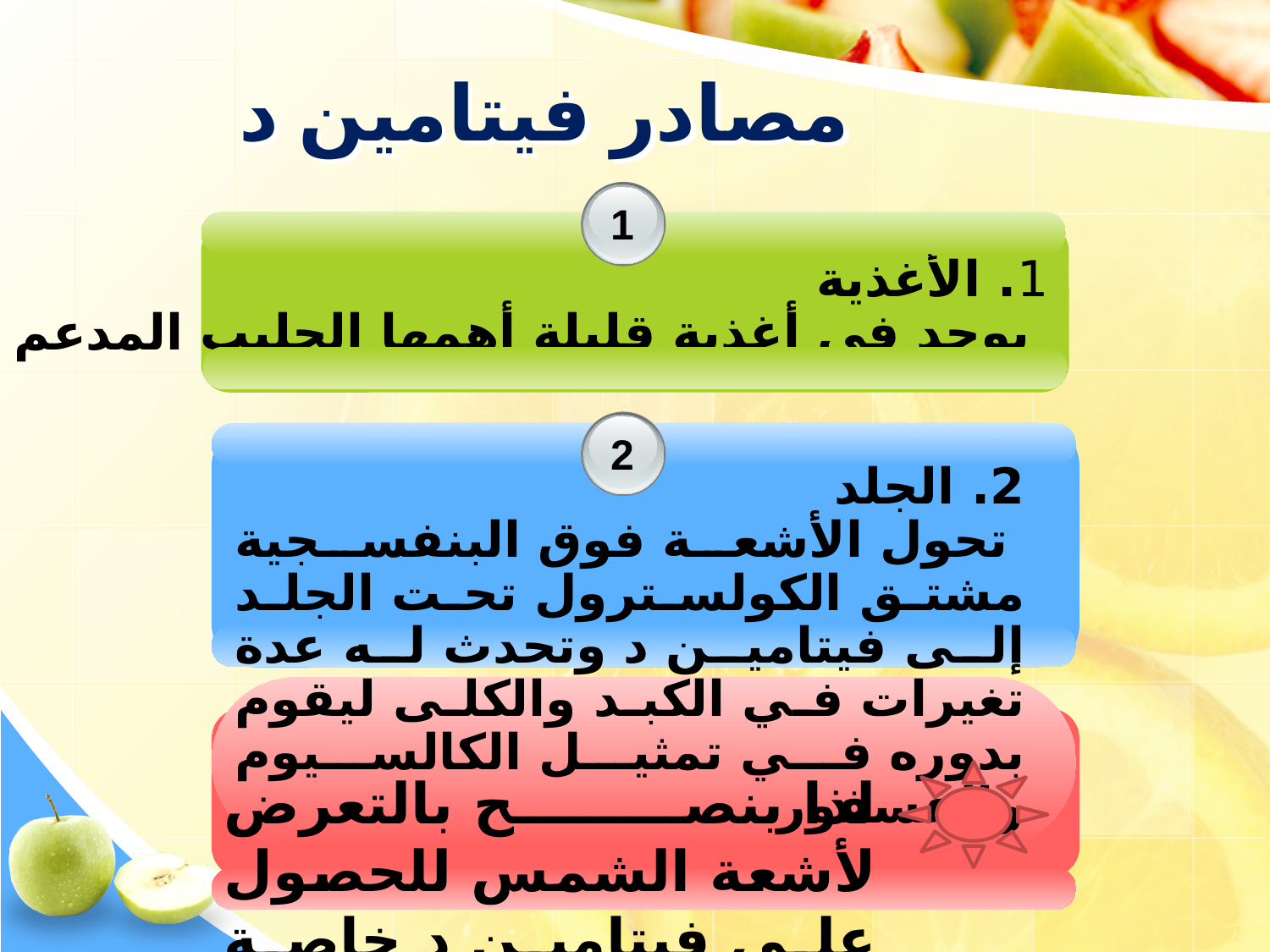

# مصادر فيتامين د

1

1. الأغذية
 يوجد في أغذية قليلة أهمها الحليب المدعم بهذا الفيتامين والبيض والزبد والكبد

2

2. الجلد
 تحول الأشعة فوق البنفسجية مشتق الكولسترول تحت الجلد إلى فيتامين د وتحدث له عدة تغيرات في الكبد والكلى ليقوم بدوره في تمثيل الكالسيوم والفسفور

لذا ينصح بالتعرض لأشعة الشمس للحصول على فيتامين د خاصة عند شروق الشمس وقبل الغروب